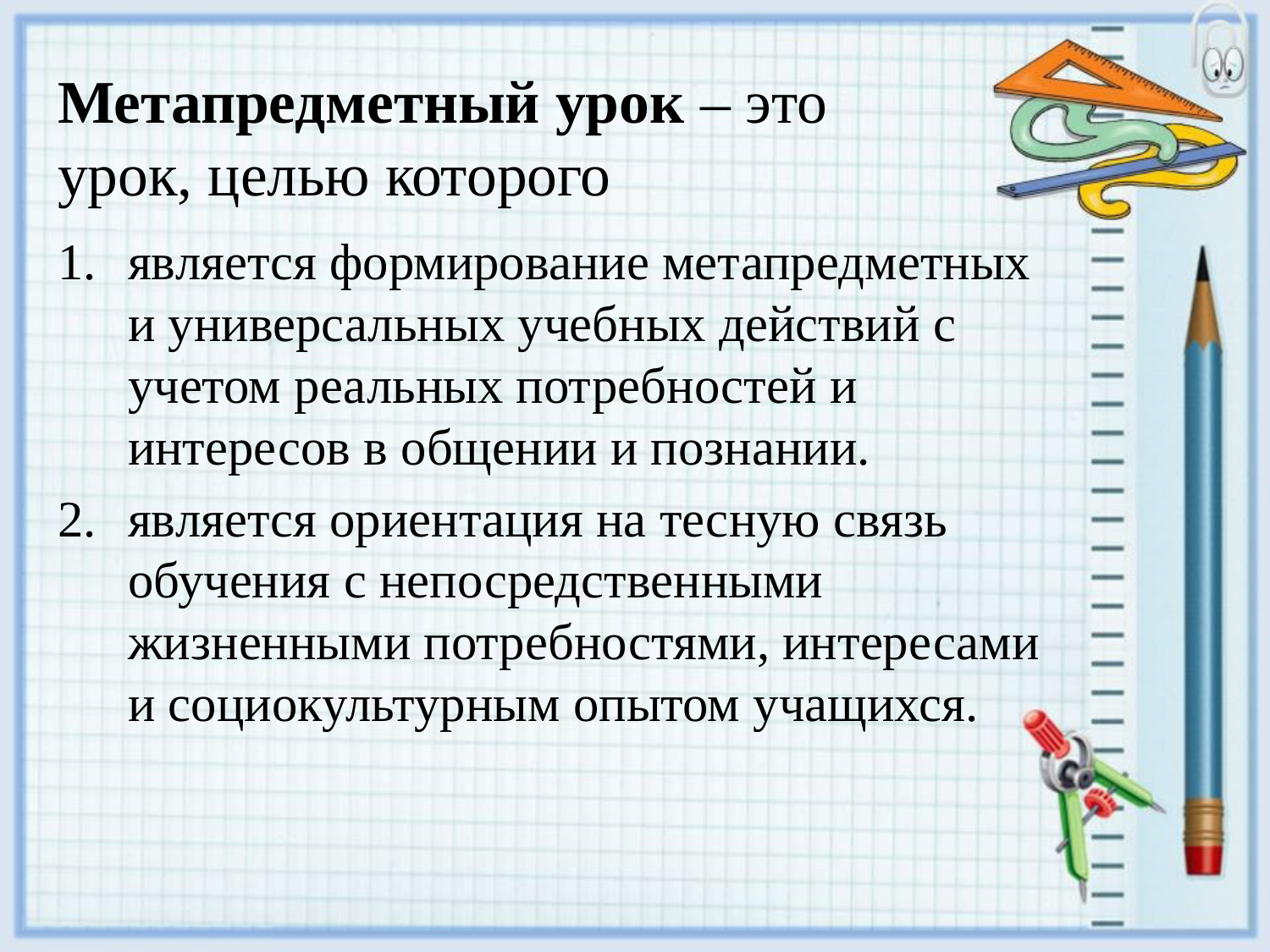

# Метапредметный урок – это урок, целью которого
является формирование метапредметных и универсальных учебных действий с учетом реальных потребностей и интересов в общении и познании.
является ориентация на тесную связь обучения с непосредственными жизненными потребностями, интересами и социокультурным опытом учащихся.